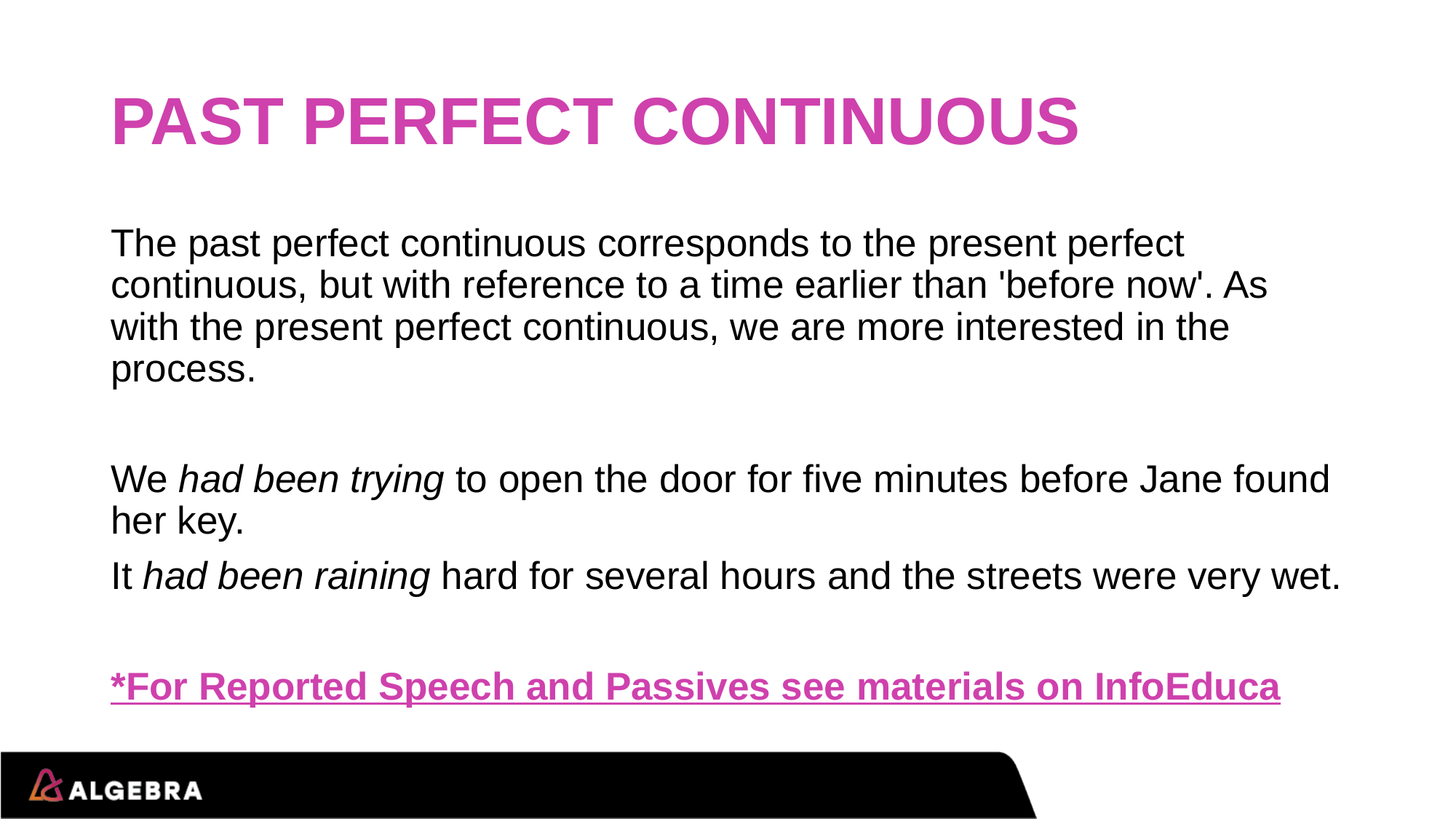

# PAST PERFECT CONTINUOUS
The past perfect continuous corresponds to the present perfect continuous, but with reference to a time earlier than 'before now'. As with the present perfect continuous, we are more interested in the process.

We had been trying to open the door for five minutes before Jane found her key.
It had been raining hard for several hours and the streets were very wet.

*For Reported Speech and Passives see materials on InfoEduca